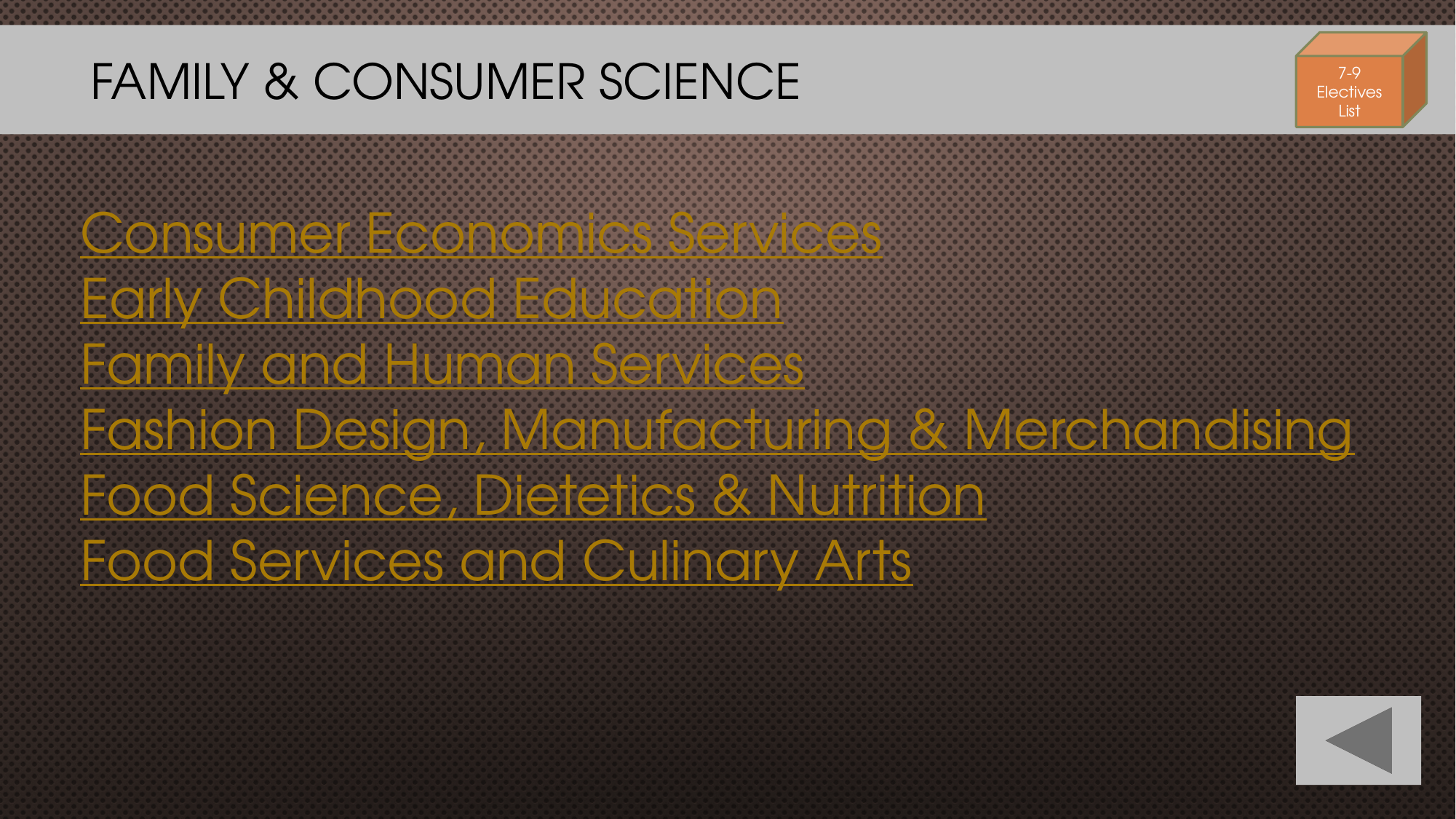

# Family & Consumer Science

7-9
Electives List
Consumer Economics Services
Early Childhood Education
Family and Human Services
Fashion Design, Manufacturing & Merchandising
Food Science, Dietetics & Nutrition
Food Services and Culinary Arts